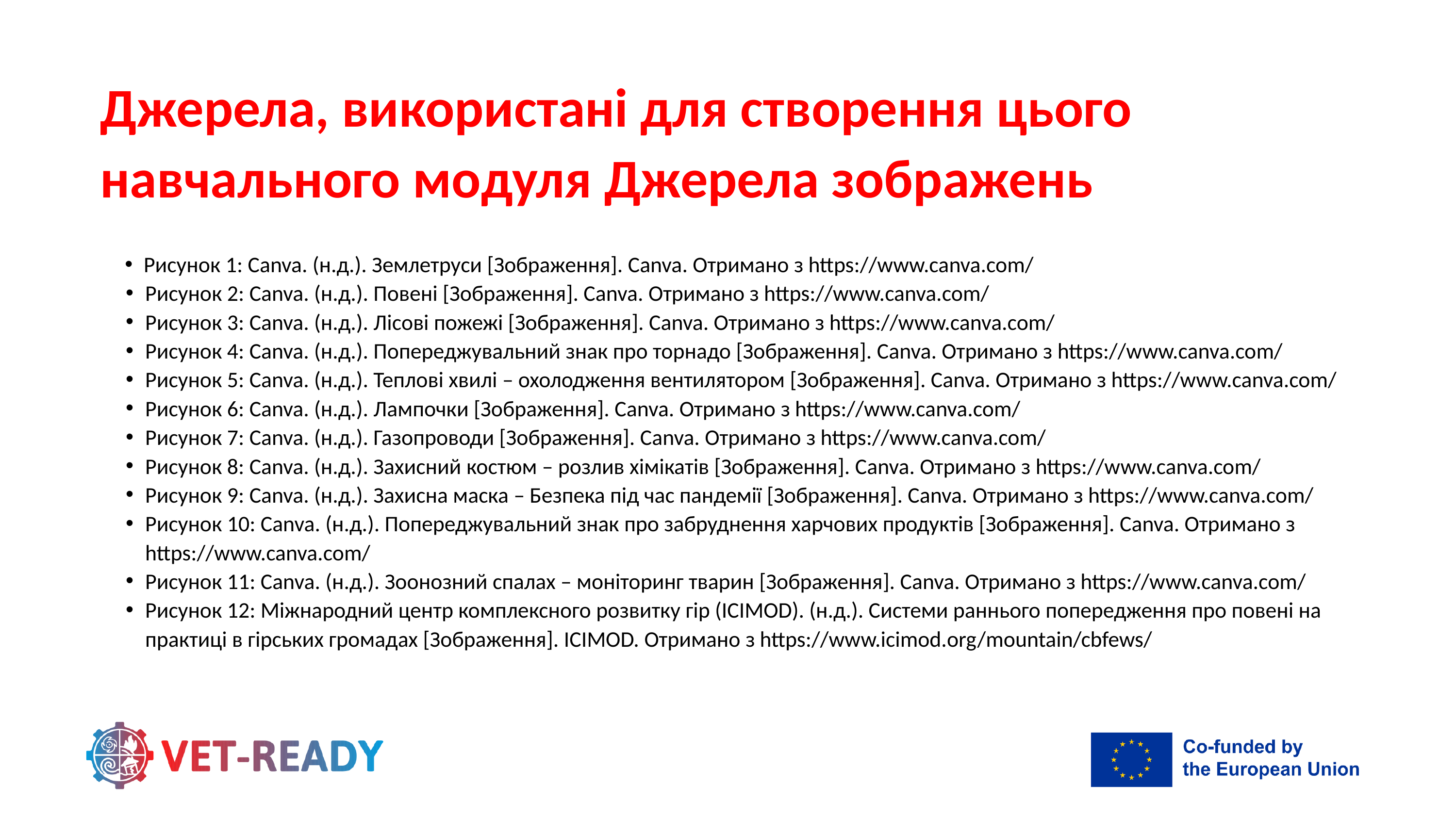

Джерела, використані для створення цього навчального модуля Джерела зображень
Рисунок 1: Canva. (н.д.). Землетруси [Зображення]. Canva. Отримано з https://www.canva.com/
Рисунок 2: Canva. (н.д.). Повені [Зображення]. Canva. Отримано з https://www.canva.com/
Рисунок 3: Canva. (н.д.). Лісові пожежі [Зображення]. Canva. Отримано з https://www.canva.com/
Рисунок 4: Canva. (н.д.). Попереджувальний знак про торнадо [Зображення]. Canva. Отримано з https://www.canva.com/
Рисунок 5: Canva. (н.д.). Теплові хвилі – охолодження вентилятором [Зображення]. Canva. Отримано з https://www.canva.com/
Рисунок 6: Canva. (н.д.). Лампочки [Зображення]. Canva. Отримано з https://www.canva.com/
Рисунок 7: Canva. (н.д.). Газопроводи [Зображення]. Canva. Отримано з https://www.canva.com/
Рисунок 8: Canva. (н.д.). Захисний костюм – розлив хімікатів [Зображення]. Canva. Отримано з https://www.canva.com/
Рисунок 9: Canva. (н.д.). Захисна маска – Безпека під час пандемії [Зображення]. Canva. Отримано з https://www.canva.com/
Рисунок 10: Canva. (н.д.). Попереджувальний знак про забруднення харчових продуктів [Зображення]. Canva. Отримано з https://www.canva.com/
Рисунок 11: Canva. (н.д.). Зоонозний спалах – моніторинг тварин [Зображення]. Canva. Отримано з https://www.canva.com/
Рисунок 12: Міжнародний центр комплексного розвитку гір (ICIMOD). (н.д.). Системи раннього попередження про повені на практиці в гірських громадах [Зображення]. ICIMOD. Отримано з https://www.icimod.org/mountain/cbfews/